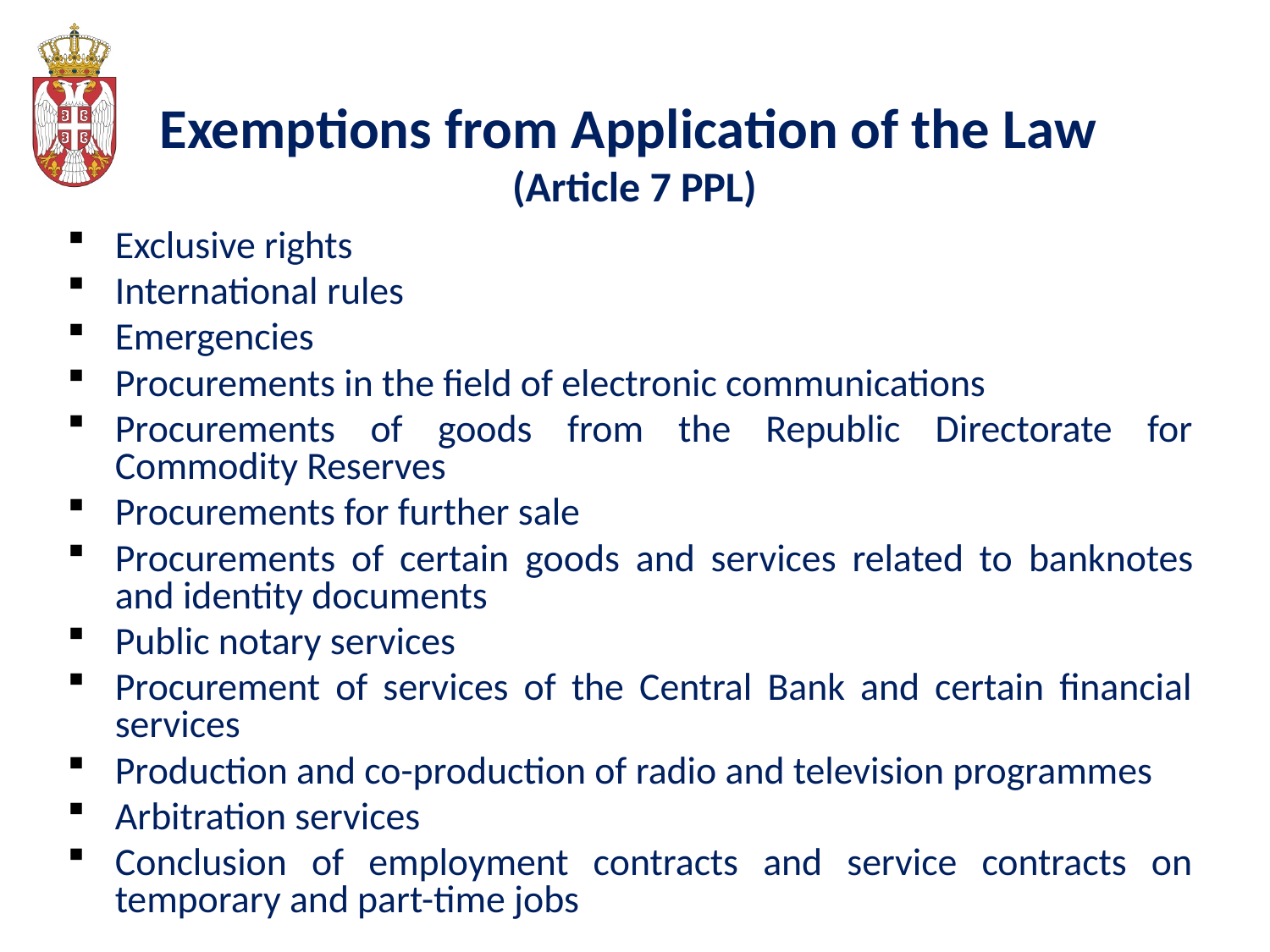

Exemptions from Application of the Law
(Article 7 PPL)
Exclusive rights
International rules
Emergencies
Procurements in the field of electronic communications
Procurements of goods from the Republic Directorate for Commodity Reserves
Procurements for further sale
Procurements of certain goods and services related to banknotes and identity documents
Public notary services
Procurement of services of the Central Bank and certain financial services
Production and co-production of radio and television programmes
Arbitration services
Conclusion of employment contracts and service contracts on temporary and part-time jobs